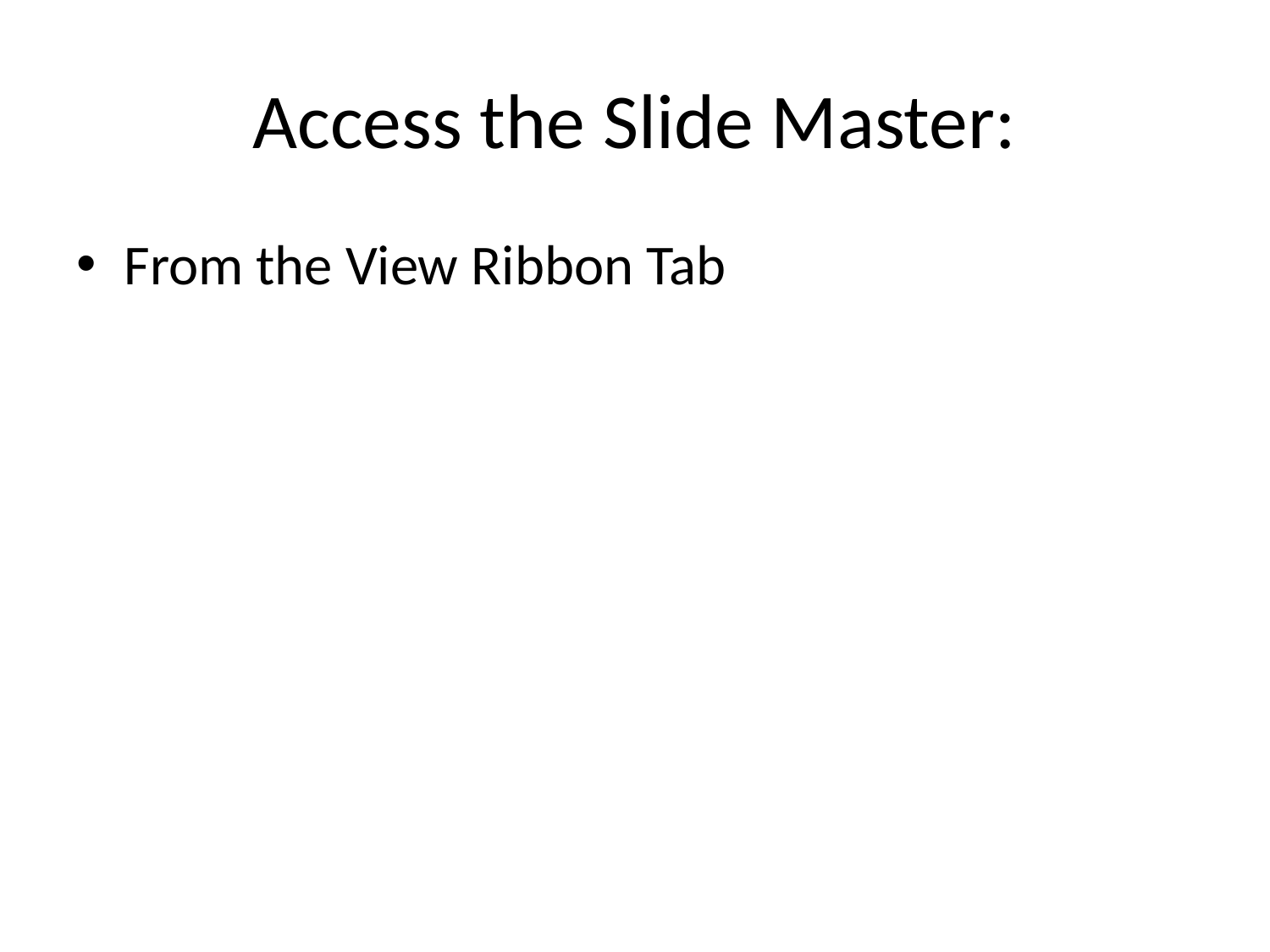

# Access the Slide Master:
From the View Ribbon Tab